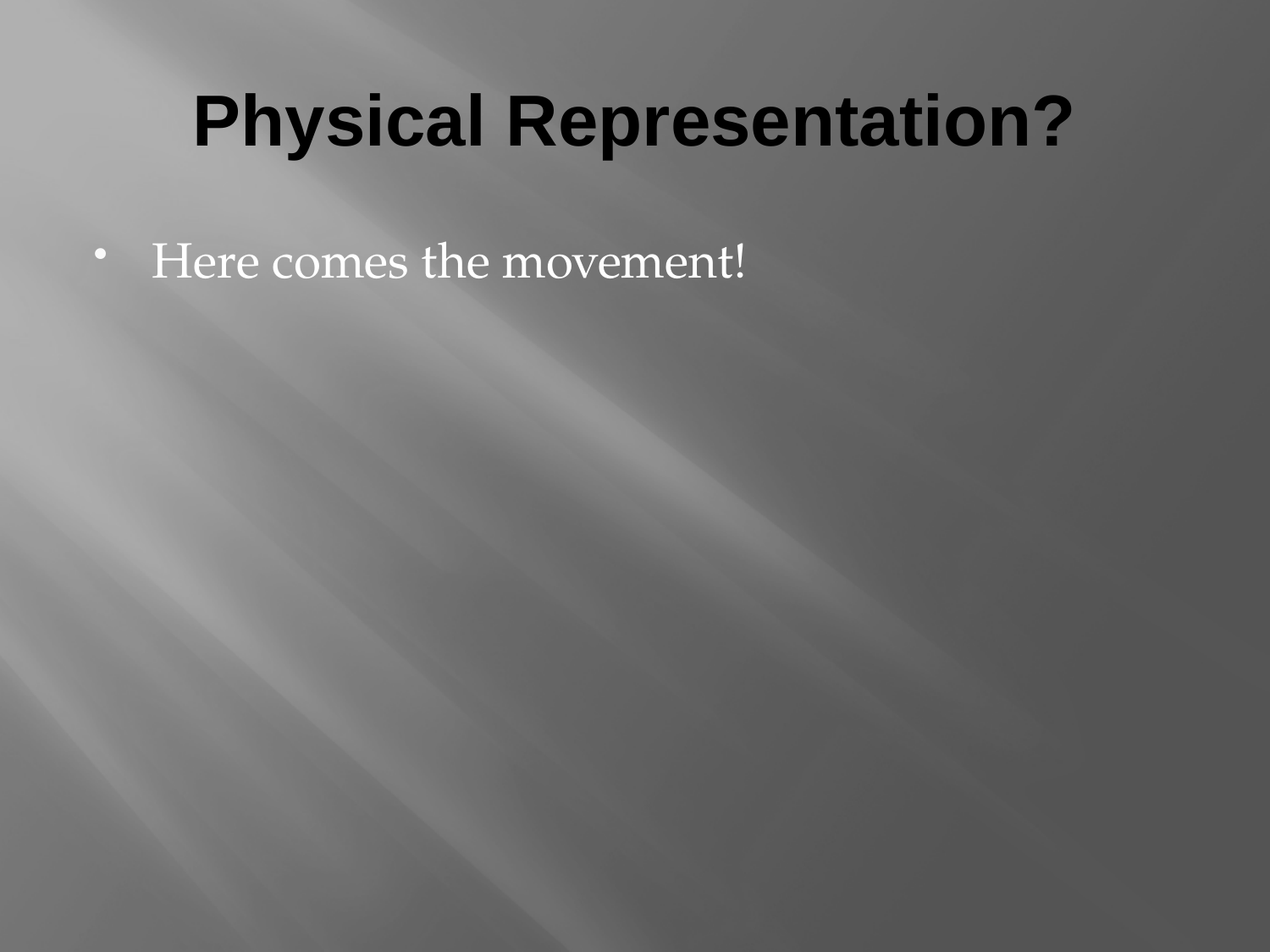

# Physical Representation?
Here comes the movement!